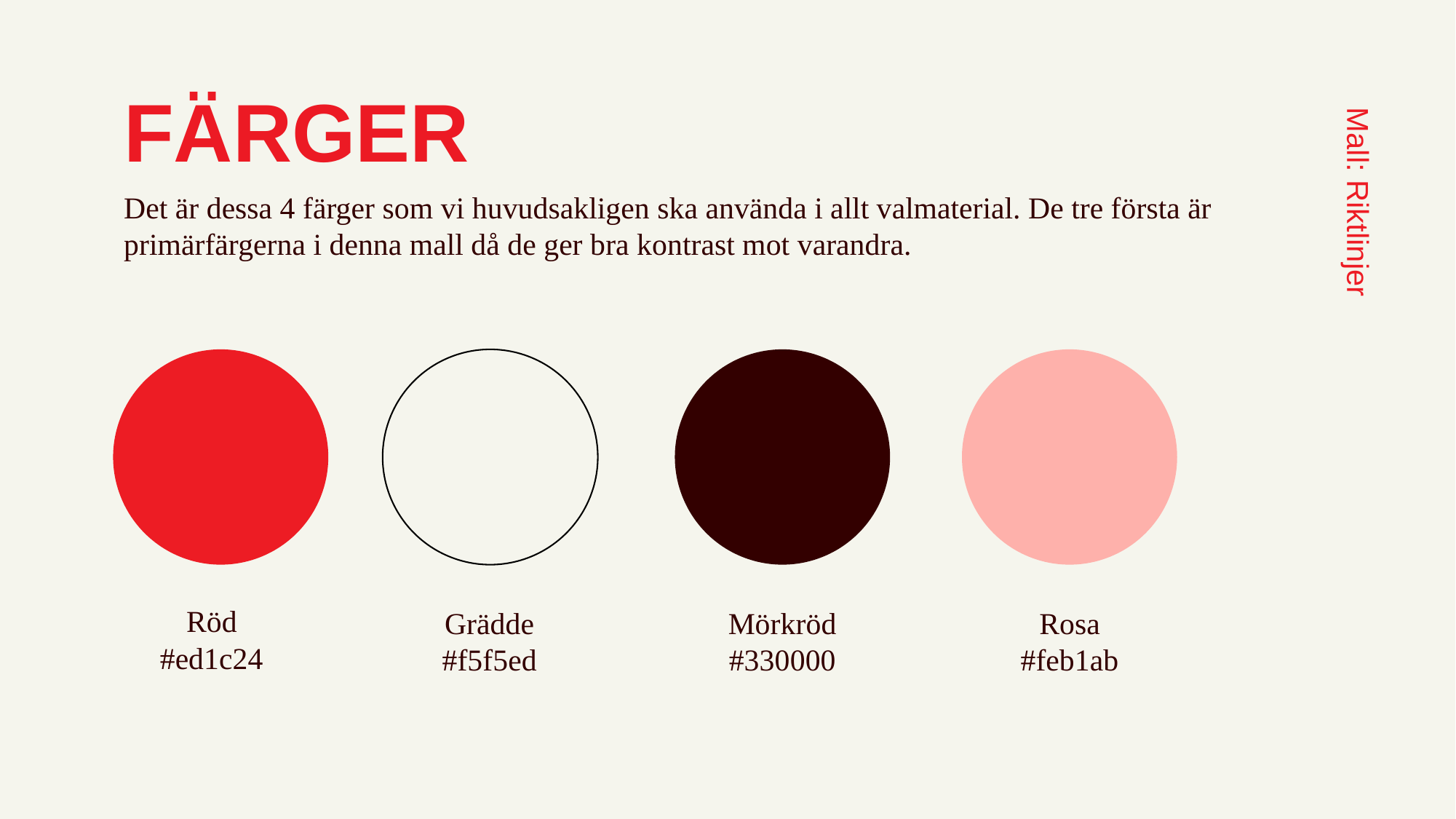

FÄRGER
Det är dessa 4 färger som vi huvudsakligen ska använda i allt valmaterial. De tre första är primärfärgerna i denna mall då de ger bra kontrast mot varandra.
Mall: Riktlinjer

Röd
#ed1c24
Grädde
#f5f5ed
Mörkröd
#330000
Rosa
#feb1ab